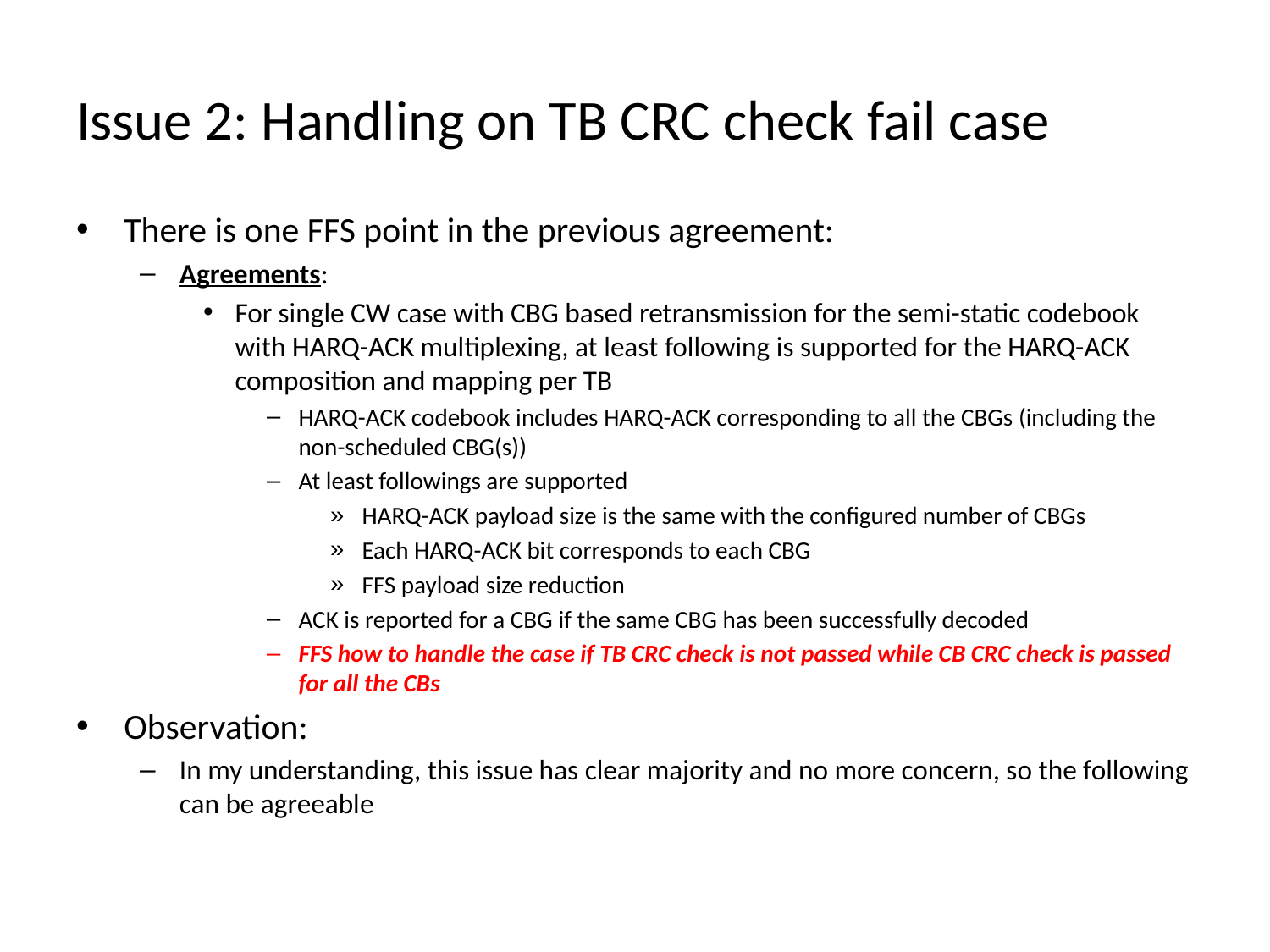

# Issue 2: Handling on TB CRC check fail case
There is one FFS point in the previous agreement:
Agreements:
For single CW case with CBG based retransmission for the semi-static codebook with HARQ-ACK multiplexing, at least following is supported for the HARQ-ACK composition and mapping per TB
HARQ-ACK codebook includes HARQ-ACK corresponding to all the CBGs (including the non-scheduled CBG(s))
At least followings are supported
HARQ-ACK payload size is the same with the configured number of CBGs
Each HARQ-ACK bit corresponds to each CBG
FFS payload size reduction
ACK is reported for a CBG if the same CBG has been successfully decoded
FFS how to handle the case if TB CRC check is not passed while CB CRC check is passed for all the CBs
Observation:
In my understanding, this issue has clear majority and no more concern, so the following can be agreeable